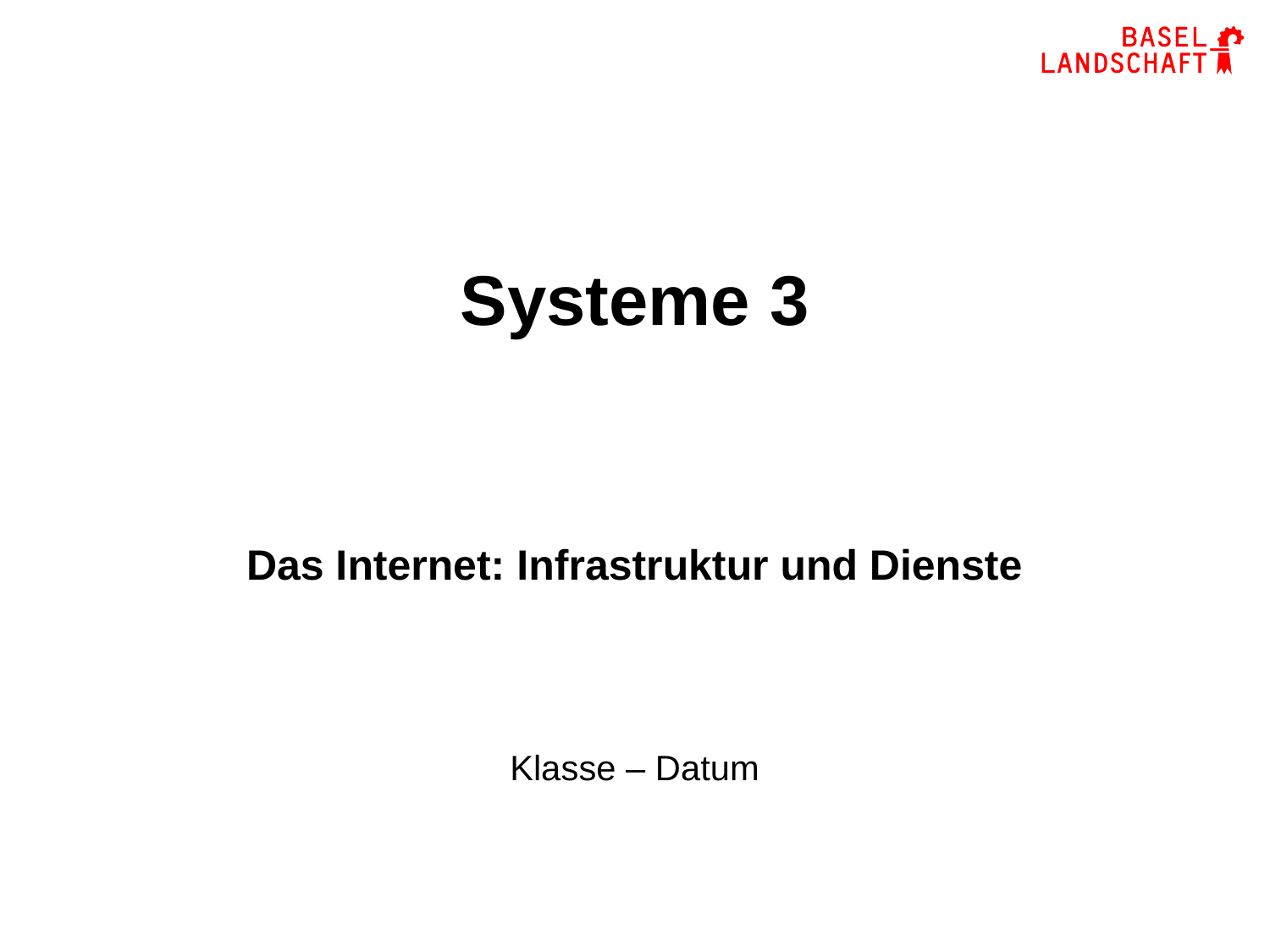

# Systeme 3

Das Internet: Infrastruktur und Dienste

Klasse – Datum